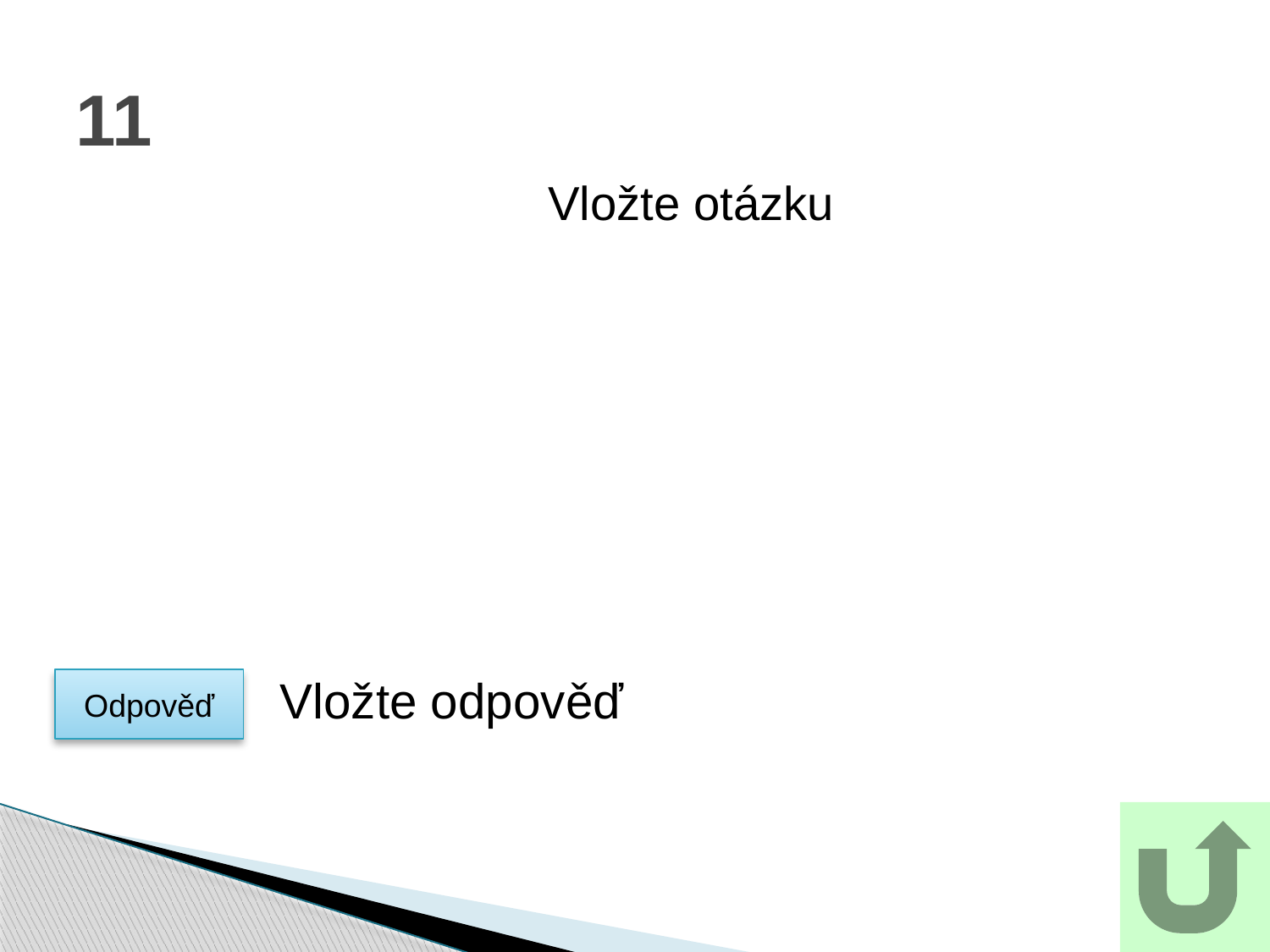

# 11
Vložte otázku

Vložte odpověď
Odpověď